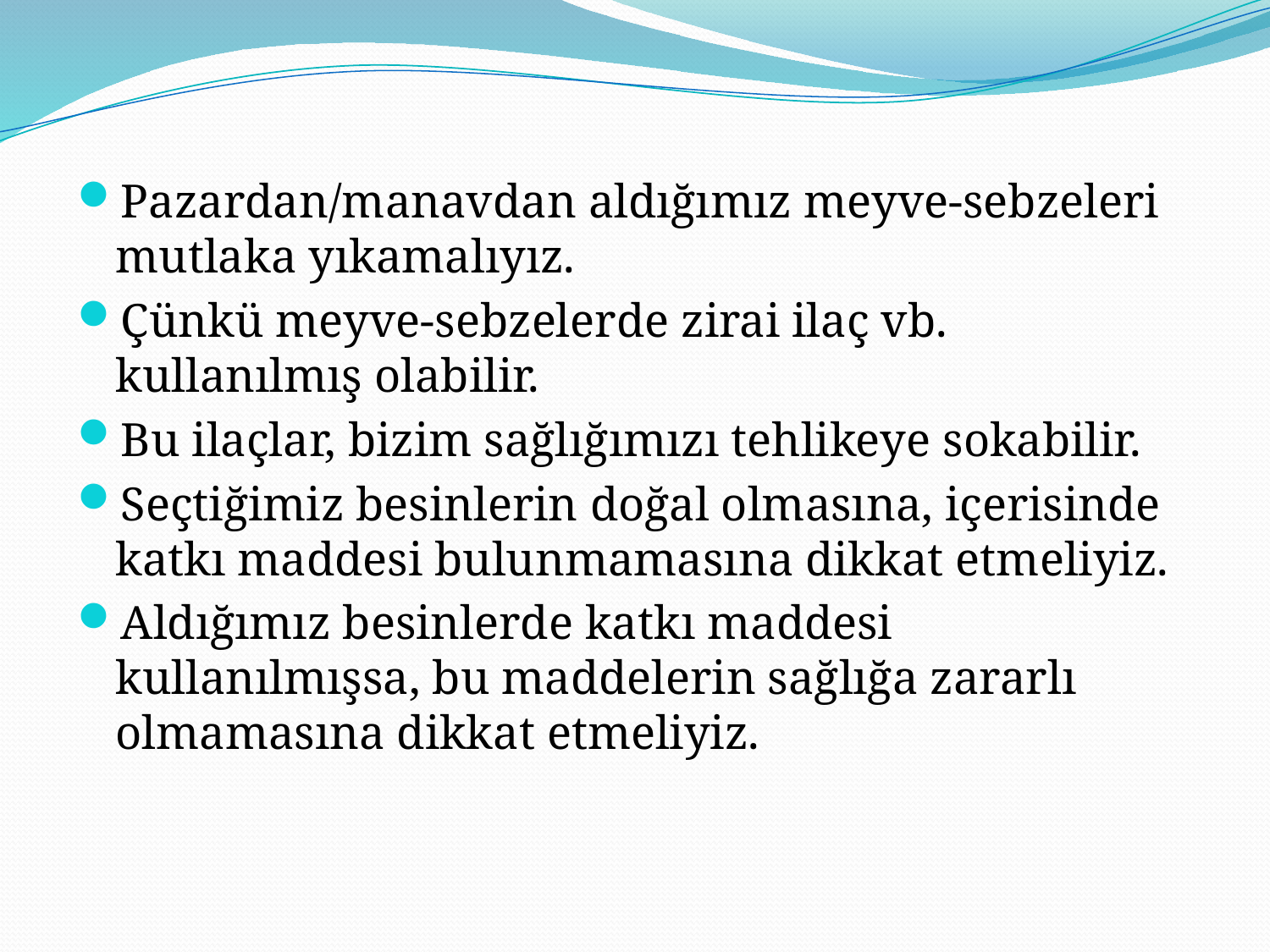

Pazardan/manavdan aldığımız meyve-sebzeleri mutlaka yıkamalıyız.
Çünkü meyve-sebzelerde zirai ilaç vb. kullanılmış olabilir.
Bu ilaçlar, bizim sağlığımızı tehlikeye sokabilir.
Seçtiğimiz besinlerin doğal olmasına, içerisinde katkı maddesi bulunmamasına dikkat etmeliyiz.
Aldığımız besinlerde katkı maddesi kullanılmışsa, bu maddelerin sağlığa zararlı olmamasına dikkat etmeliyiz.